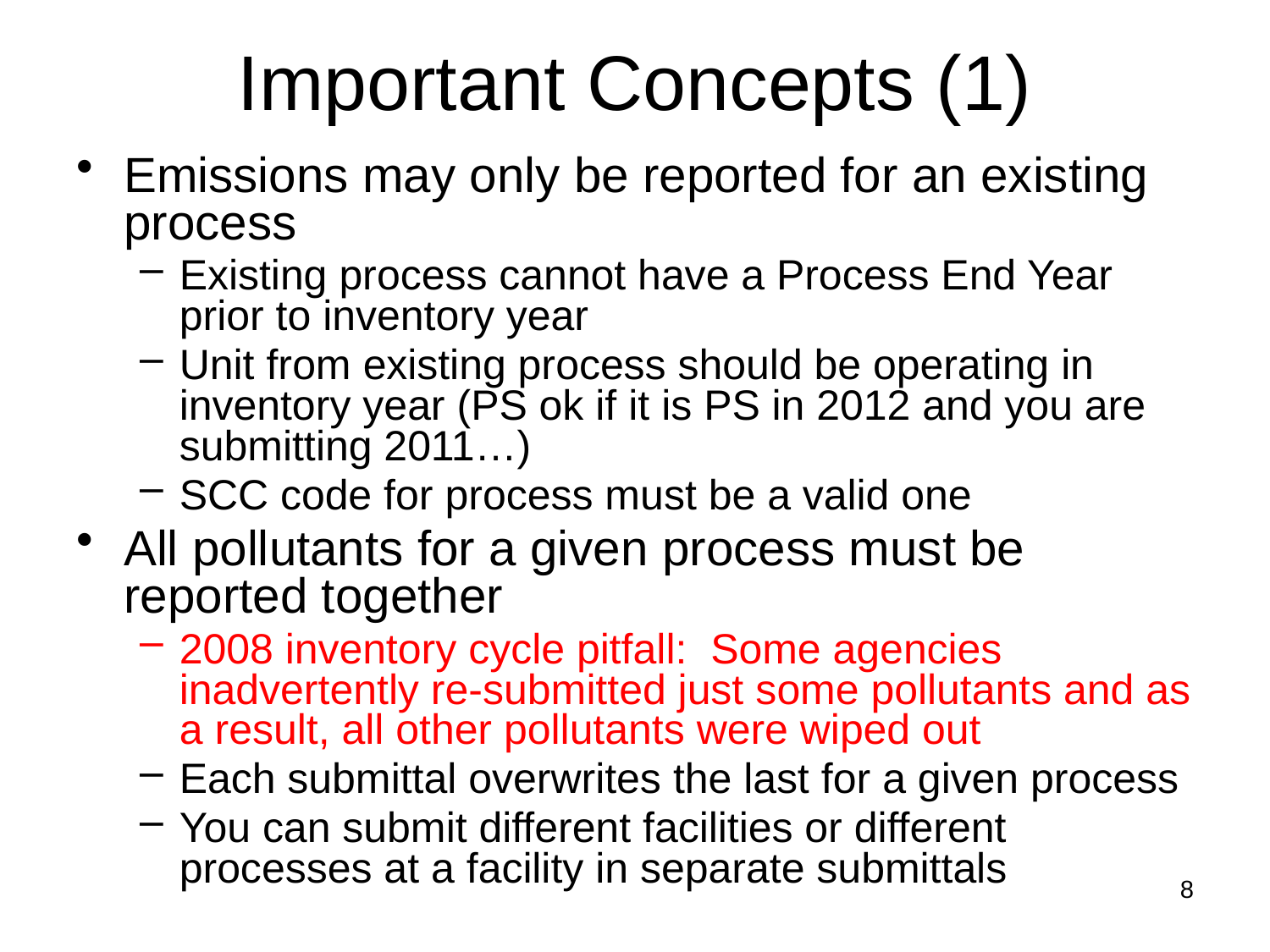

# Important Concepts (1)
Emissions may only be reported for an existing process
Existing process cannot have a Process End Year prior to inventory year
Unit from existing process should be operating in inventory year (PS ok if it is PS in 2012 and you are submitting 2011…)
SCC code for process must be a valid one
All pollutants for a given process must be reported together
2008 inventory cycle pitfall:  Some agencies inadvertently re-submitted just some pollutants and as a result, all other pollutants were wiped out
Each submittal overwrites the last for a given process
You can submit different facilities or different processes at a facility in separate submittals
8